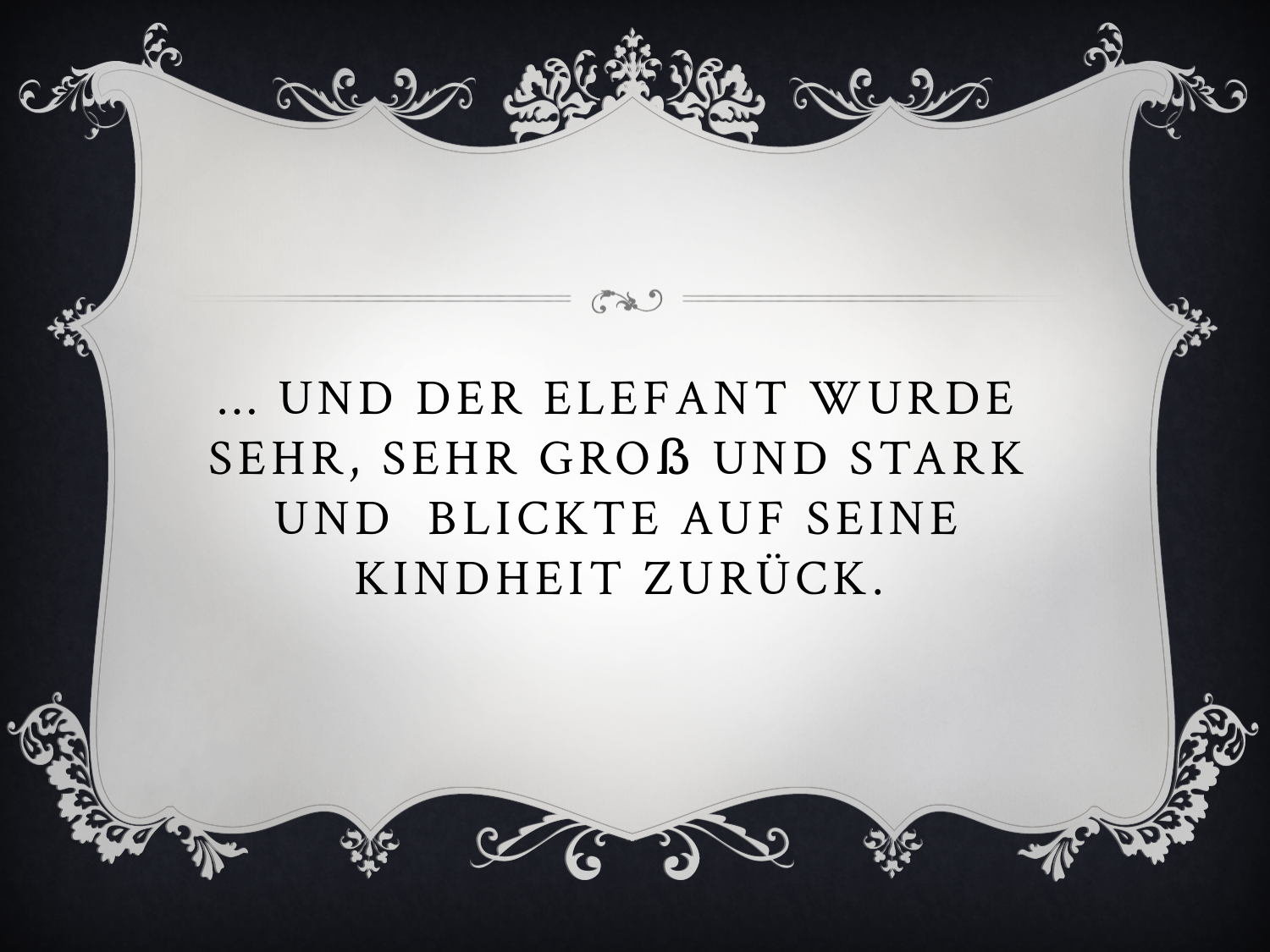

… Und der Elefant wurde sehr, sehr groß und Stark und  blickte auf seine Kindheit zurück.